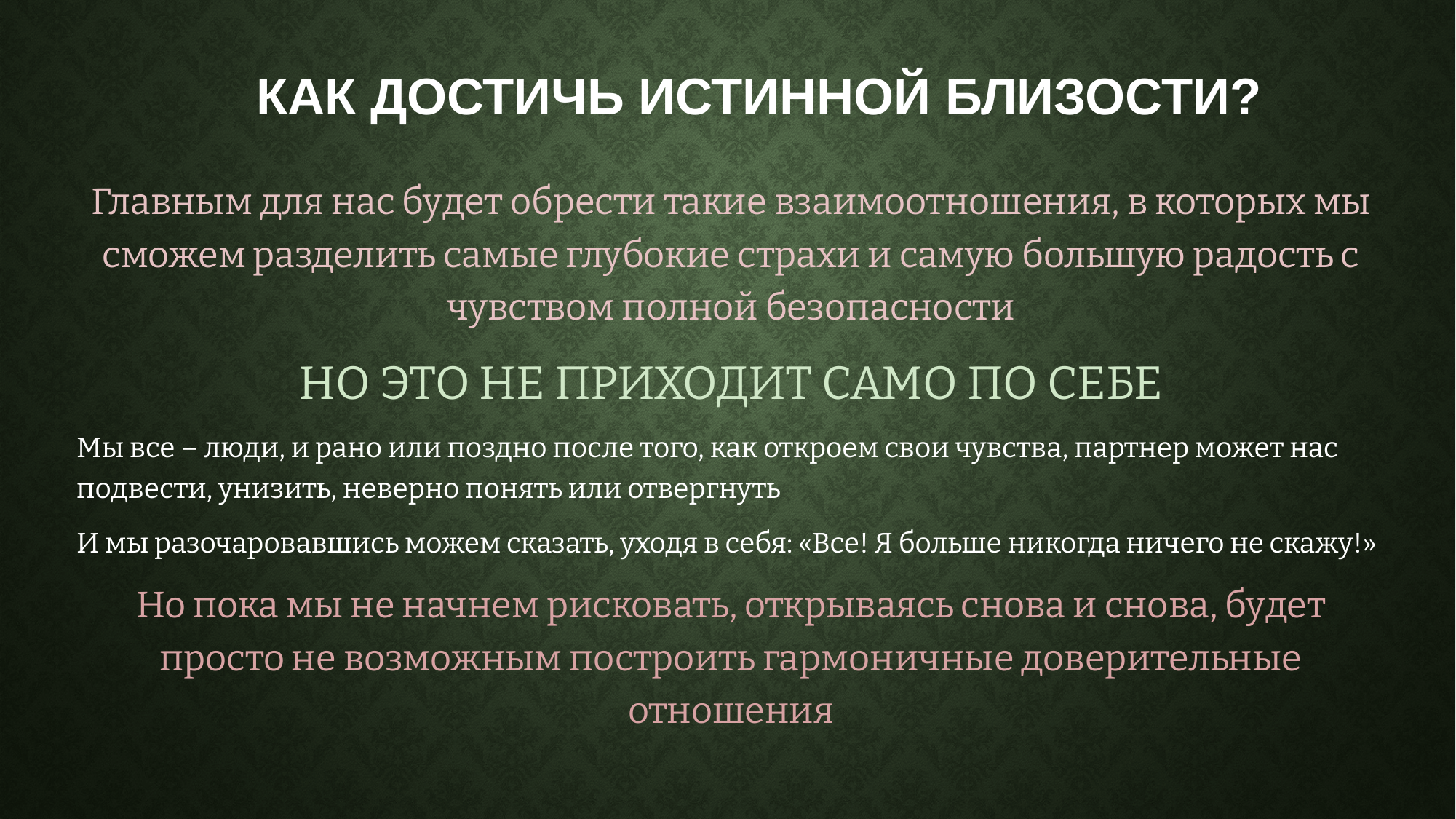

# Как достичь истинной близости?
Главным для нас будет обрести такие взаимоотношения, в которых мы сможем разделить самые глубокие страхи и самую большую радость с чувством полной безопасности
НО ЭТО НЕ ПРИХОДИТ САМО ПО СЕБЕ
Мы все – люди, и рано или поздно после того, как откроем свои чувства, партнер может нас подвести, унизить, неверно понять или отвергнуть
И мы разочаровавшись можем сказать, уходя в себя: «Все! Я больше никогда ничего не скажу!»
Но пока мы не начнем рисковать, открываясь снова и снова, будет просто не возможным построить гармоничные доверительные отношения